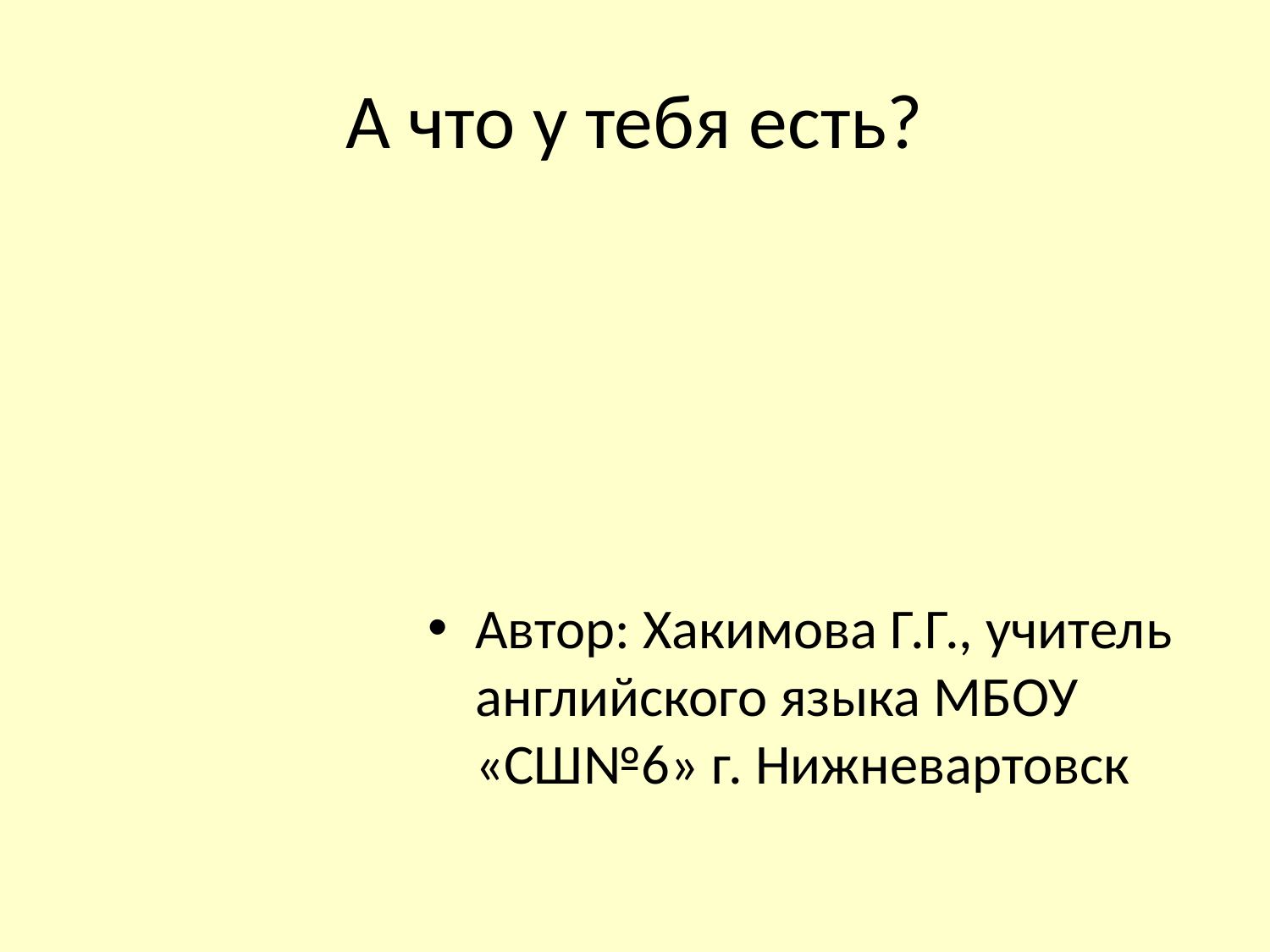

# А что у тебя есть?
Автор: Хакимова Г.Г., учитель английского языка МБОУ «СШ№6» г. Нижневартовск